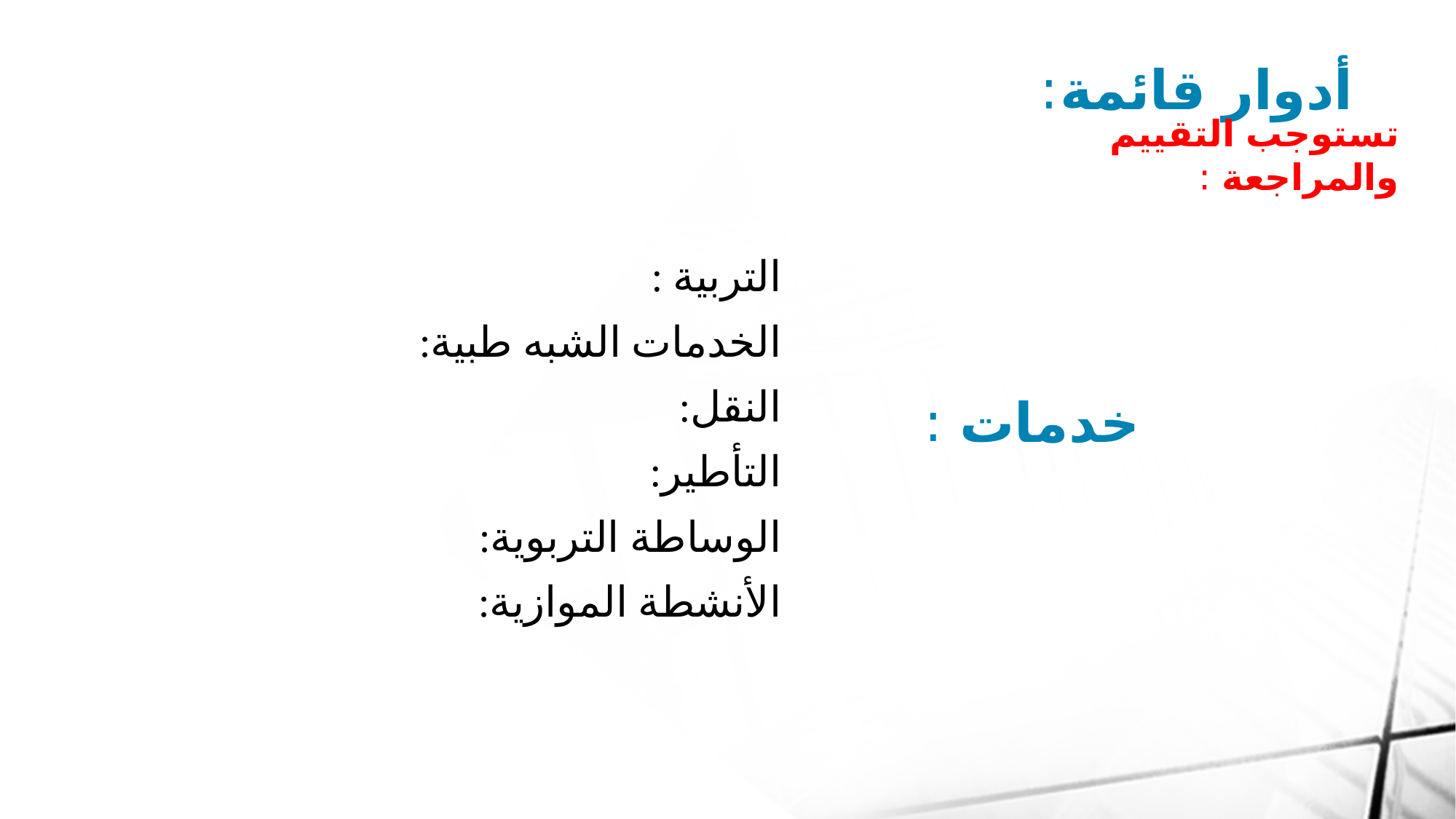

# أدوار قائمة:
تستوجب التقييم والمراجعة :
التربية :
الخدمات الشبه طبية:
النقل:
التأطير:
الوساطة التربوية:
الأنشطة الموازية:
خدمات :